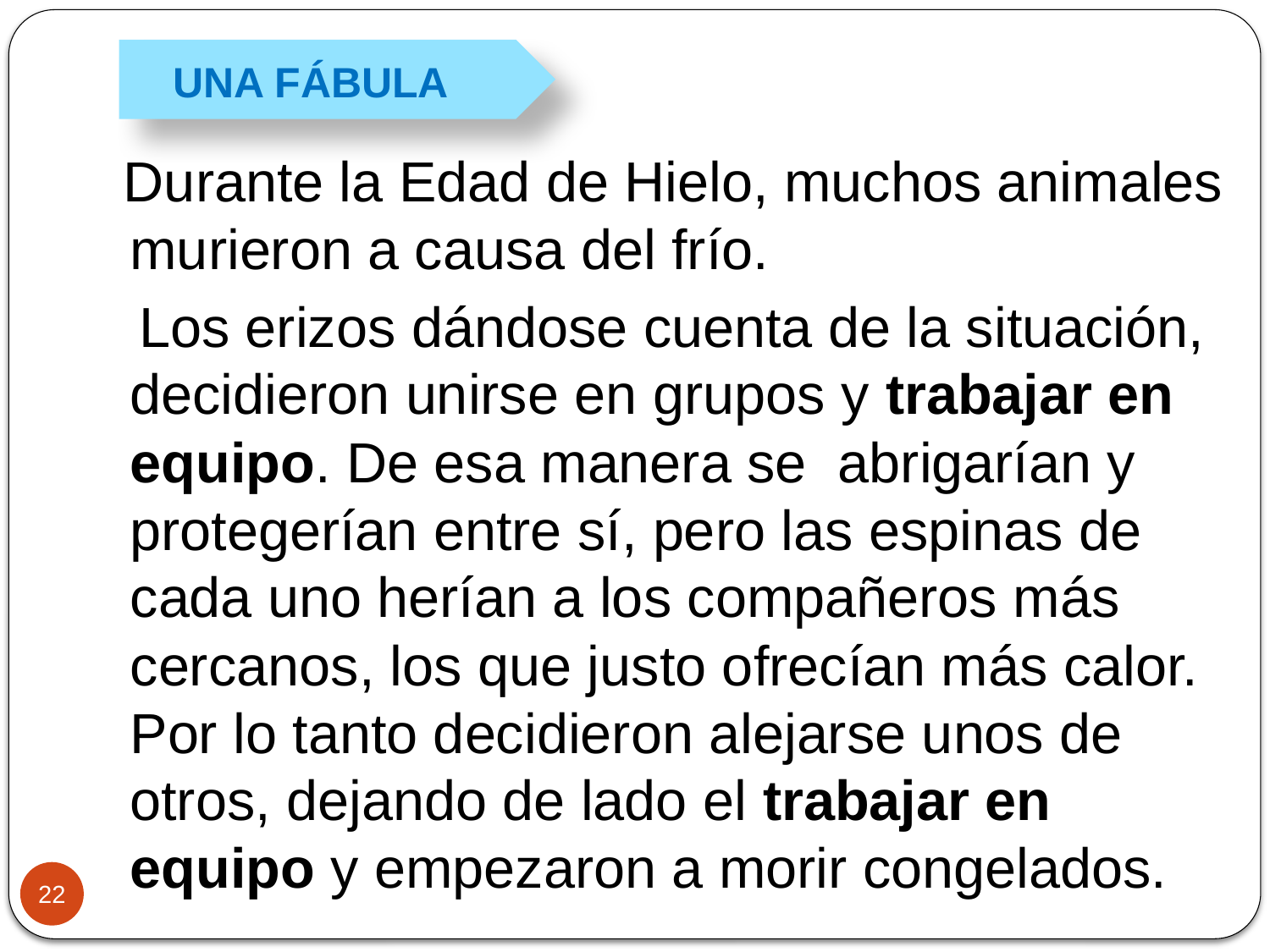

UNA FÁBULA
  Durante la Edad de Hielo, muchos animales murieron a causa del frío.
   Los erizos dándose cuenta de la situación, decidieron unirse en grupos y trabajar en equipo. De esa manera se  abrigarían y protegerían entre sí, pero las espinas de cada uno herían a los compañeros más cercanos, los que justo ofrecían más calor. Por lo tanto decidieron alejarse unos de otros, dejando de lado el trabajar en equipo y empezaron a morir congelados.

22